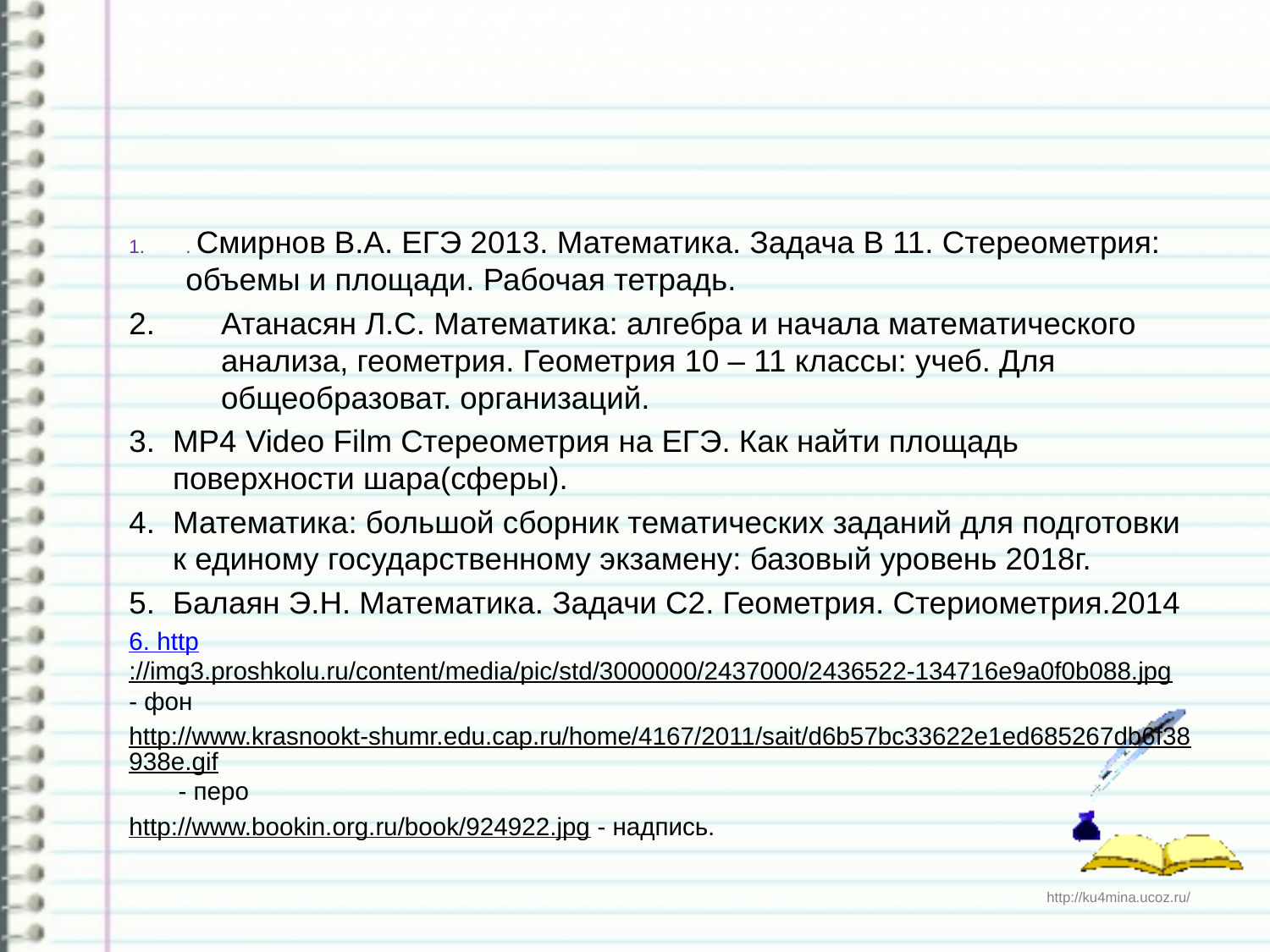

#
. Смирнов В.А. ЕГЭ 2013. Математика. Задача В 11. Стереометрия: объемы и площади. Рабочая тетрадь.
Атанасян Л.С. Математика: алгебра и начала математического анализа, геометрия. Геометрия 10 – 11 классы: учеб. Для общеобразоват. организаций.
МР4 Video Film Стереометрия на ЕГЭ. Как найти площадь поверхности шара(сферы).
Математика: большой сборник тематических заданий для подготовки к единому государственному экзамену: базовый уровень 2018г.
Балаян Э.Н. Математика. Задачи С2. Геометрия. Стериометрия.2014
6. http://img3.proshkolu.ru/content/media/pic/std/3000000/2437000/2436522-134716e9a0f0b088.jpg  - фон
http://www.krasnookt-shumr.edu.cap.ru/home/4167/2011/sait/d6b57bc33622e1ed685267db6f38938e.gif - перо
http://www.bookin.org.ru/book/924922.jpg - надпись.